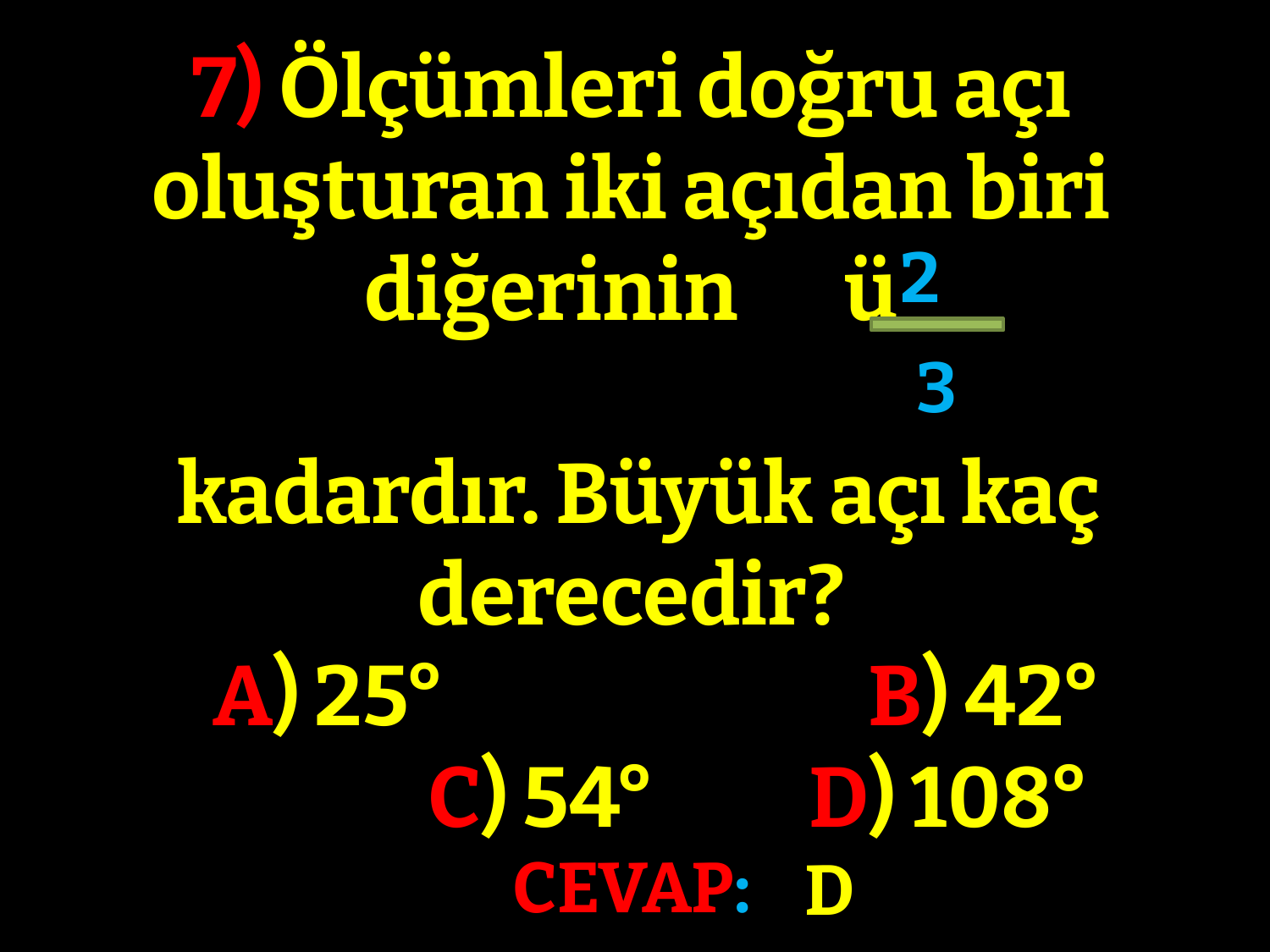

7) Ölçümleri doğru açı oluşturan iki açıdan biri diğerinin       ü

 kadardır. Büyük açı kaç derecedir?
          A) 25°			   B) 42°			C) 54°		D) 108°

2
#

3
CEVAP:
D